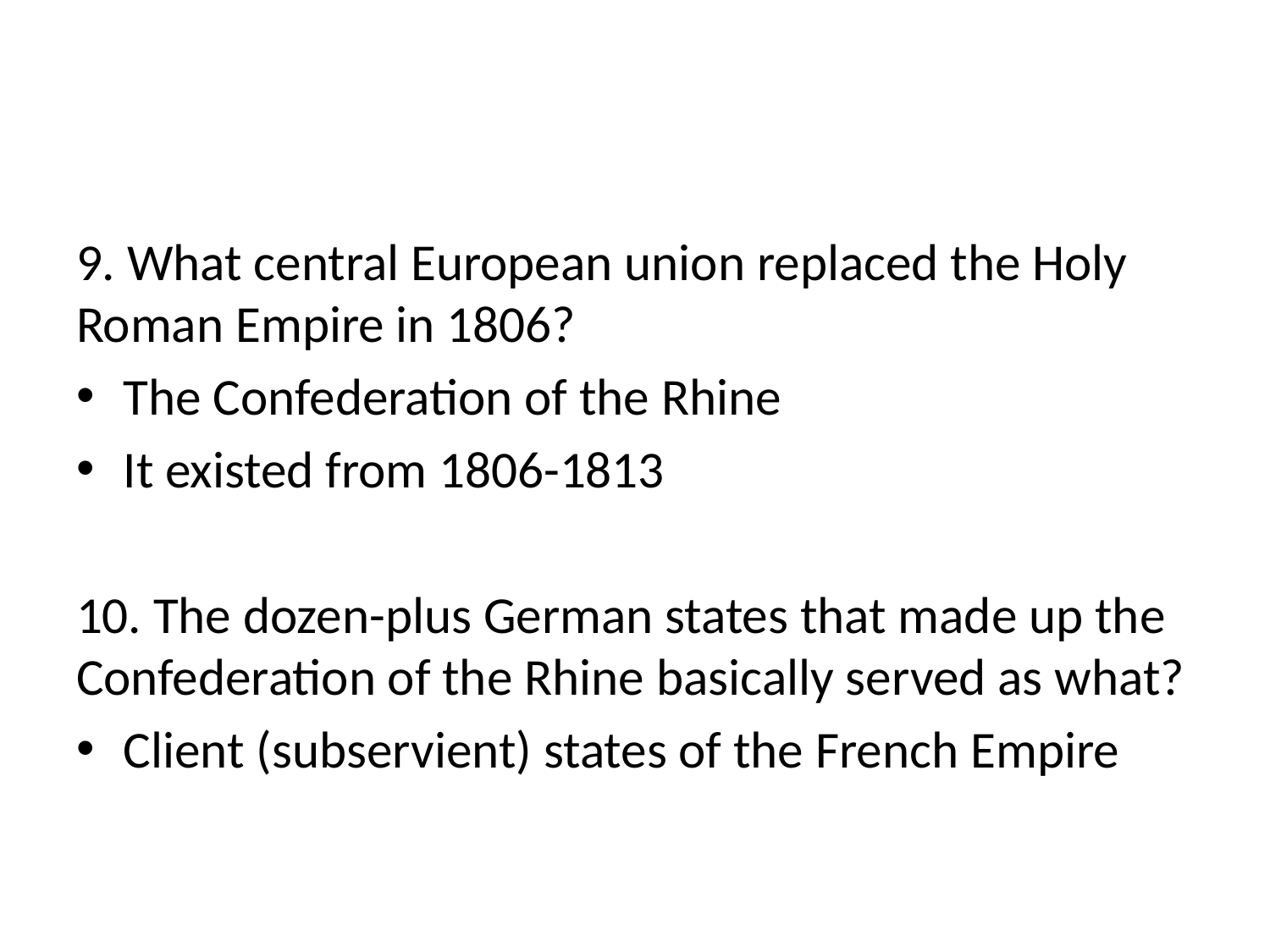

#
9. What central European union replaced the Holy Roman Empire in 1806?
The Confederation of the Rhine
It existed from 1806-1813

10. The dozen-plus German states that made up the Confederation of the Rhine basically served as what?
Client (subservient) states of the French Empire